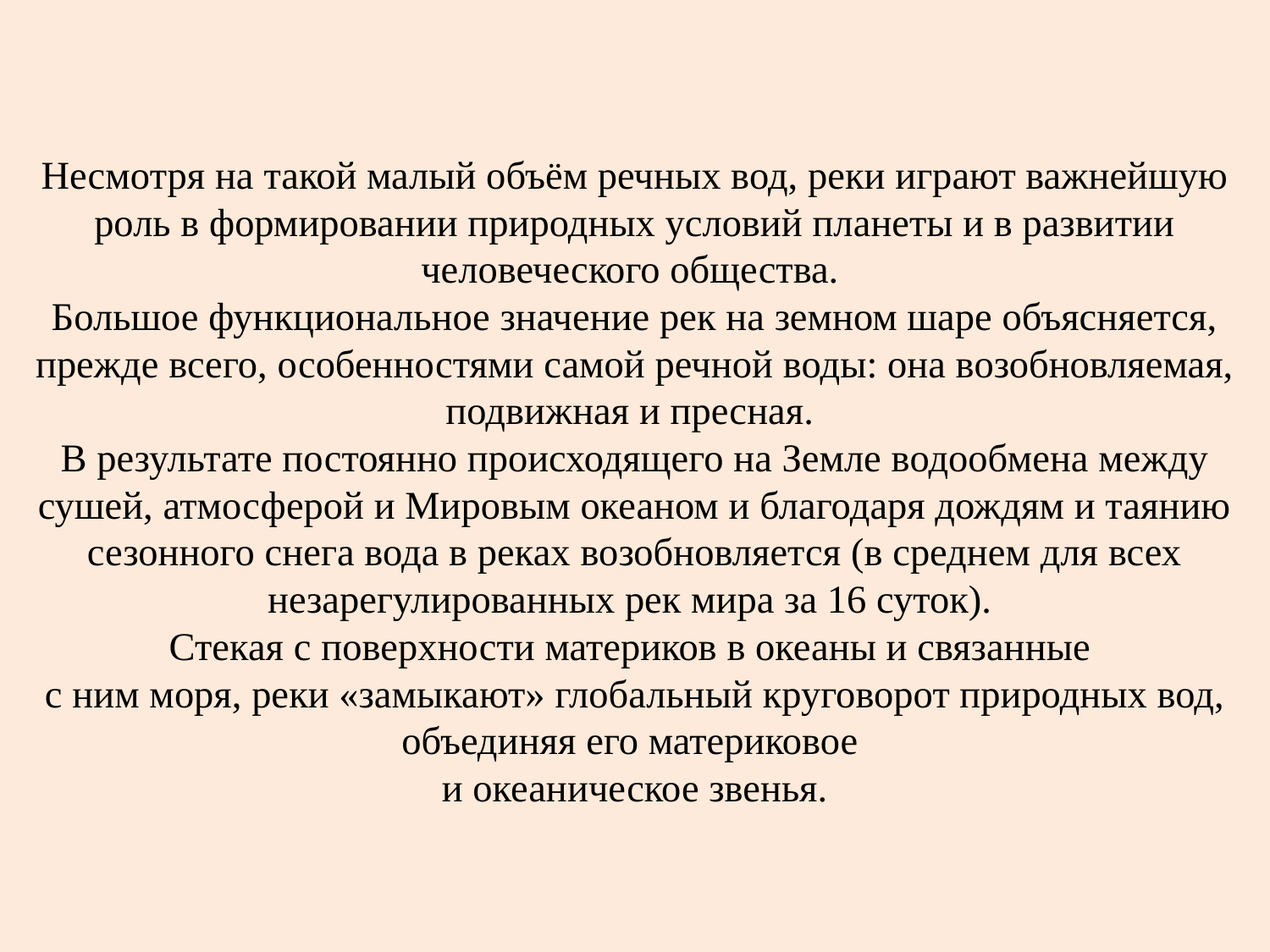

# Несмотря на такой малый объём речных вод, реки играют важнейшую роль в формировании природных условий планеты и в развитии человеческого общества. Большое функциональное значение рек на земном шаре объясняется, прежде всего, особенностями самой речной воды: она возобновляемая, подвижная и пресная. В результате постоянно происходящего на Земле водообмена между сушей, атмосферой и Мировым океаном и благодаря дождям и таянию сезонного снега вода в реках возобновляется (в среднем для всех незарегулированных рек мира за 16 суток). Стекая с поверхности материков в океаны и связанные с ним моря, реки «замыкают» глобальный круговорот природных вод, объединяя его материковое и океаническое звенья.